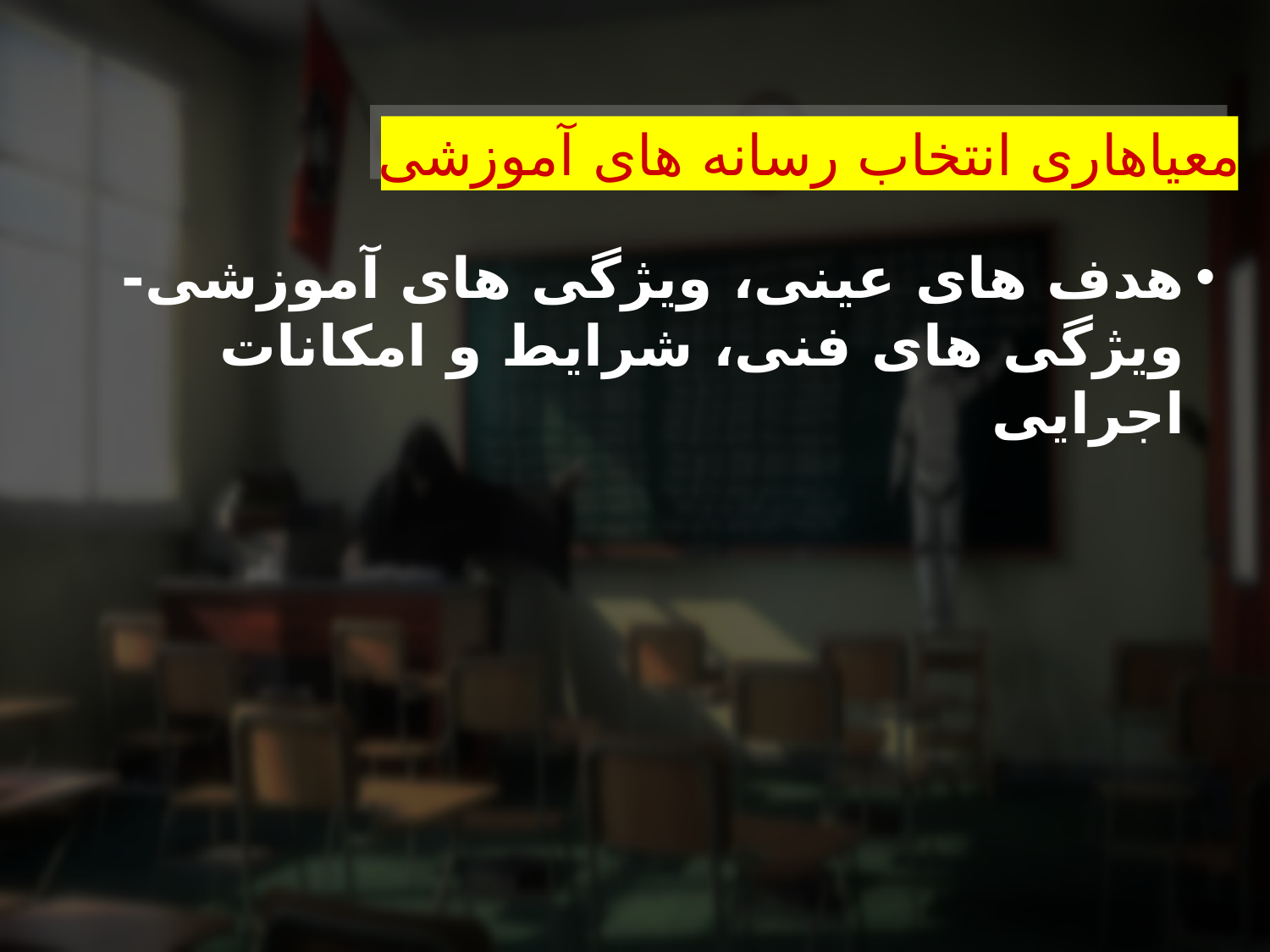

معیاهاری انتخاب رسانه های آموزشی
هدف های عینی، ویژگی های آموزشی- ویژگی های فنی، شرایط و امکانات اجرایی